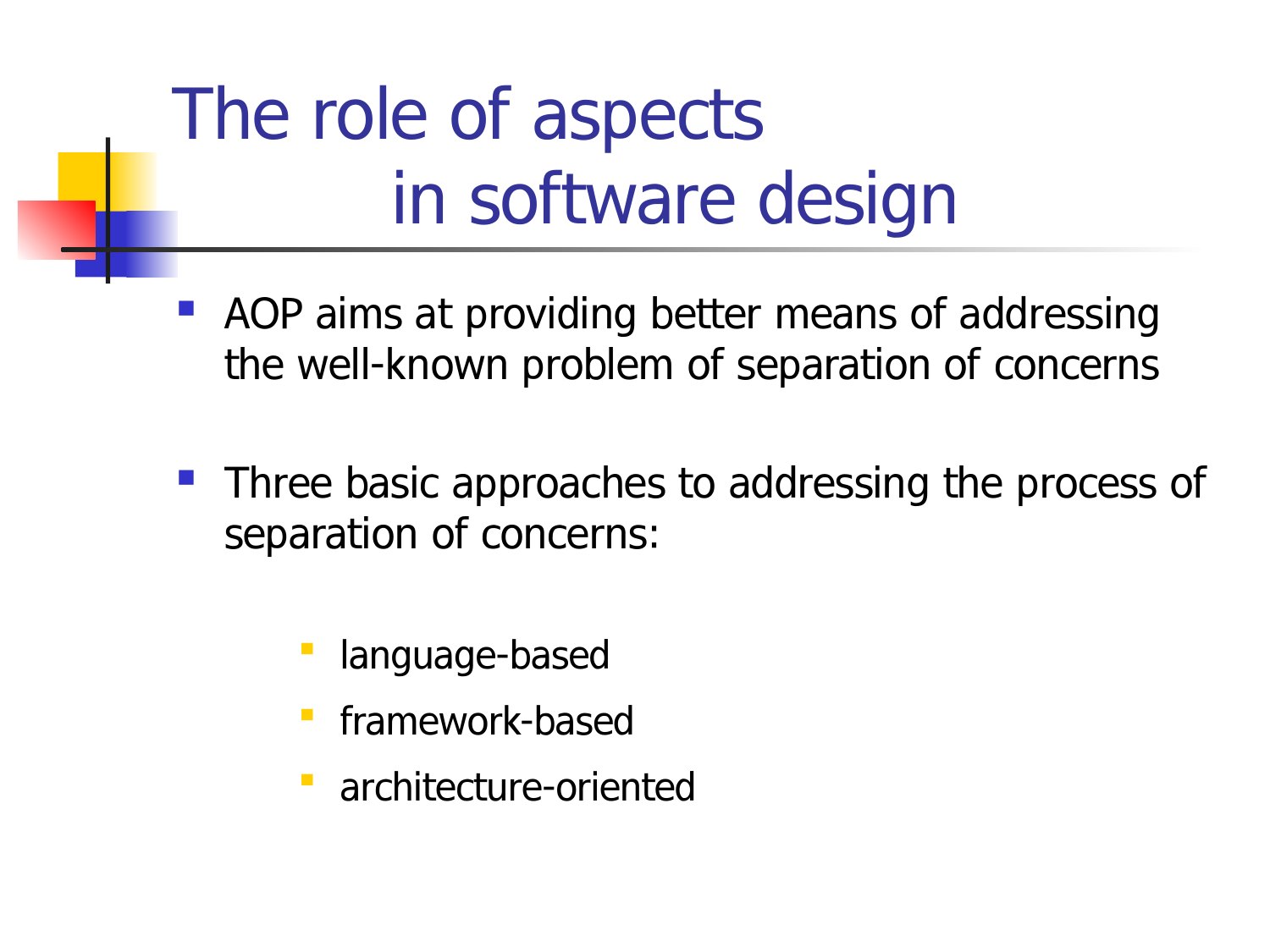

# The role of aspects in software design
AOP aims at providing better means of addressing the well-known problem of separation of concerns

Three basic approaches to addressing the process of separation of concerns:
 language-based
 framework-based
 architecture-oriented